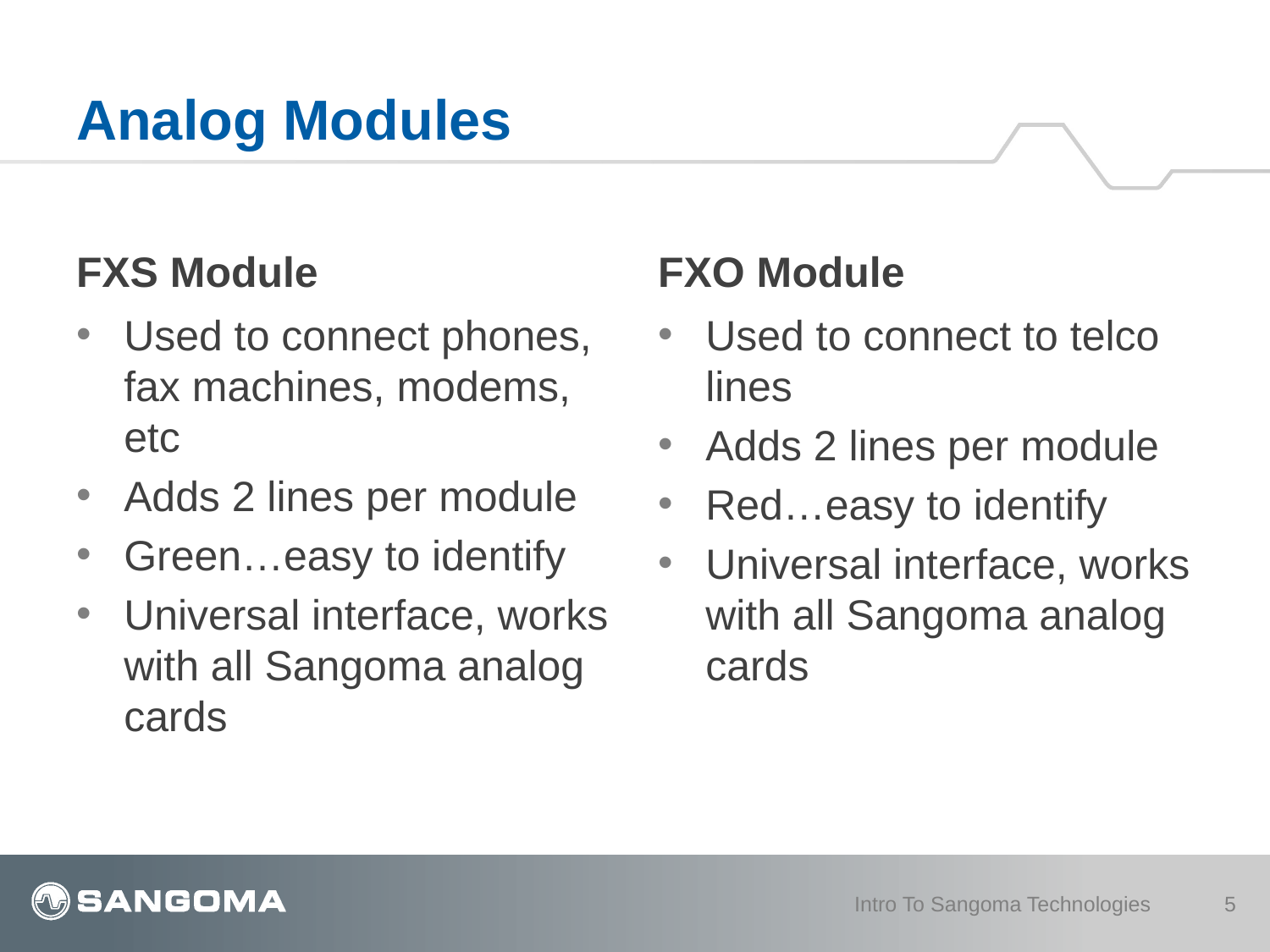

# Analog Modules
FXS Module
FXO Module
Used to connect phones, fax machines, modems, etc
Adds 2 lines per module
Green…easy to identify
Universal interface, works with all Sangoma analog cards
Used to connect to telco lines
Adds 2 lines per module
Red…easy to identify
Universal interface, works with all Sangoma analog cards
Intro To Sangoma Technologies
5